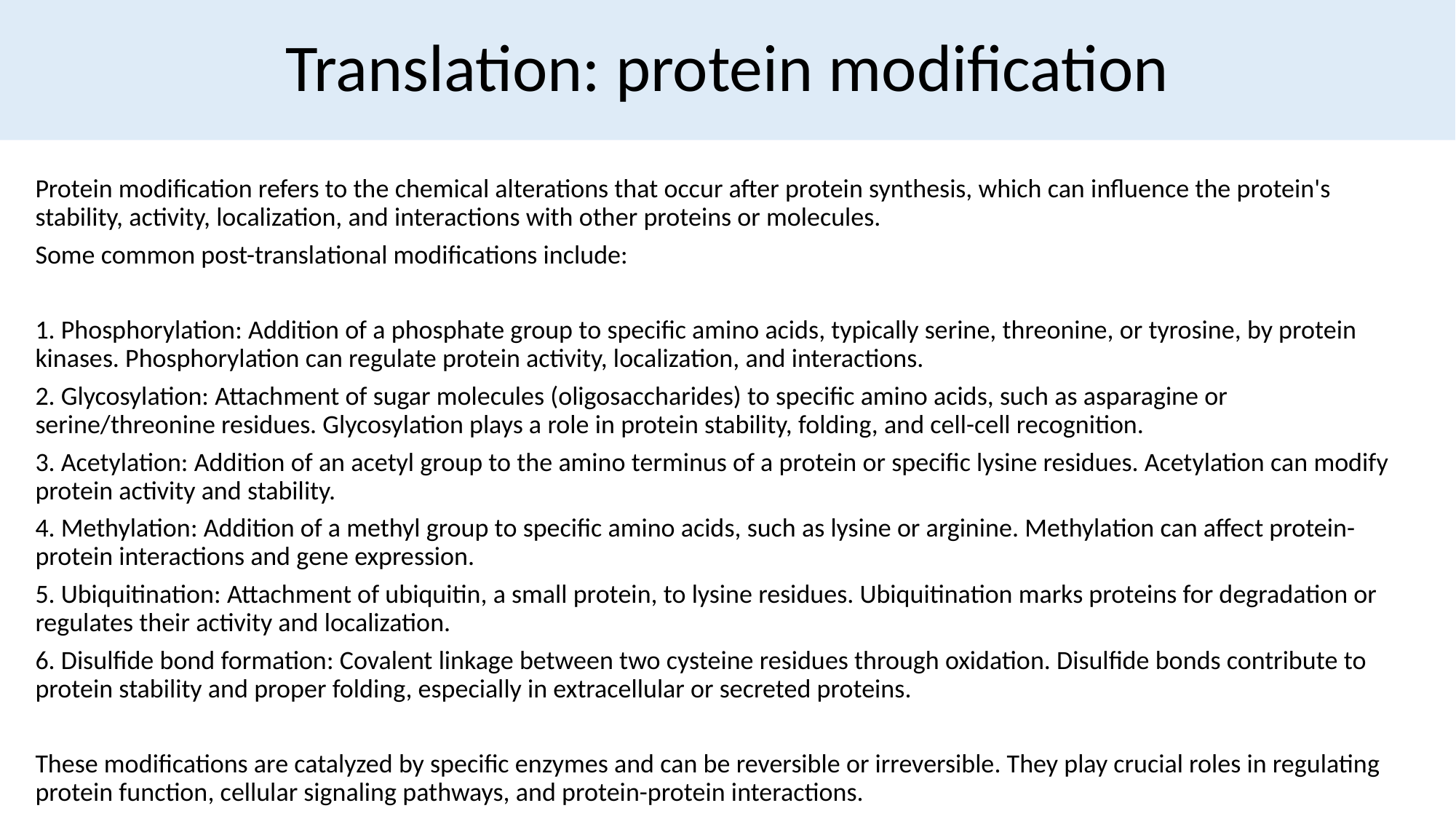

Translation: protein modification
Protein modification refers to the chemical alterations that occur after protein synthesis, which can influence the protein's stability, activity, localization, and interactions with other proteins or molecules.
Some common post-translational modifications include:

1. Phosphorylation: Addition of a phosphate group to specific amino acids, typically serine, threonine, or tyrosine, by protein kinases. Phosphorylation can regulate protein activity, localization, and interactions.
2. Glycosylation: Attachment of sugar molecules (oligosaccharides) to specific amino acids, such as asparagine or serine/threonine residues. Glycosylation plays a role in protein stability, folding, and cell-cell recognition.
3. Acetylation: Addition of an acetyl group to the amino terminus of a protein or specific lysine residues. Acetylation can modify protein activity and stability.
4. Methylation: Addition of a methyl group to specific amino acids, such as lysine or arginine. Methylation can affect protein-protein interactions and gene expression.
5. Ubiquitination: Attachment of ubiquitin, a small protein, to lysine residues. Ubiquitination marks proteins for degradation or regulates their activity and localization.
6. Disulfide bond formation: Covalent linkage between two cysteine residues through oxidation. Disulfide bonds contribute to protein stability and proper folding, especially in extracellular or secreted proteins.

These modifications are catalyzed by specific enzymes and can be reversible or irreversible. They play crucial roles in regulating protein function, cellular signaling pathways, and protein-protein interactions.